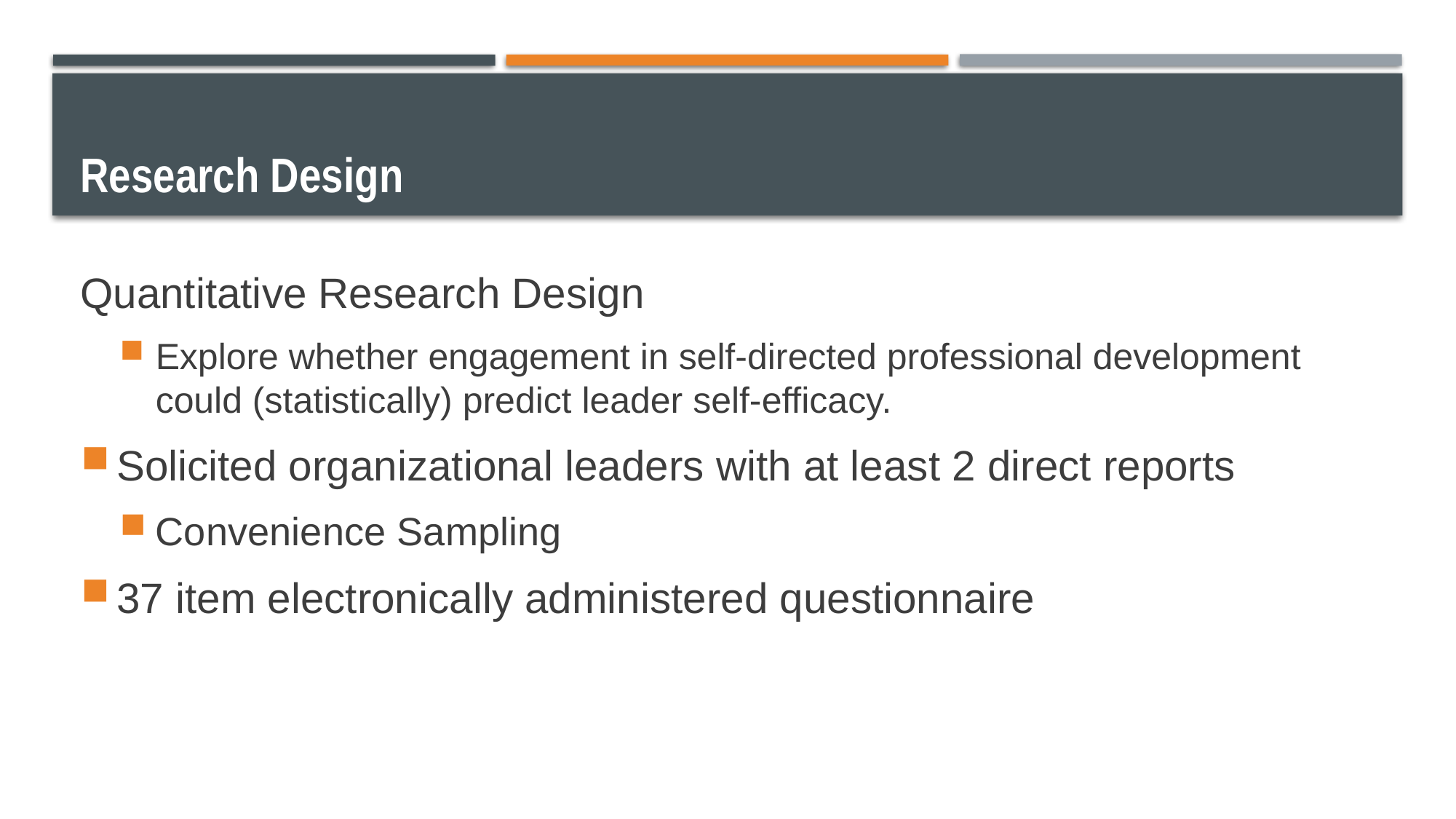

# Research Design
Quantitative Research Design
Explore whether engagement in self-directed professional development could (statistically) predict leader self-efficacy.
Solicited organizational leaders with at least 2 direct reports
Convenience Sampling
37 item electronically administered questionnaire